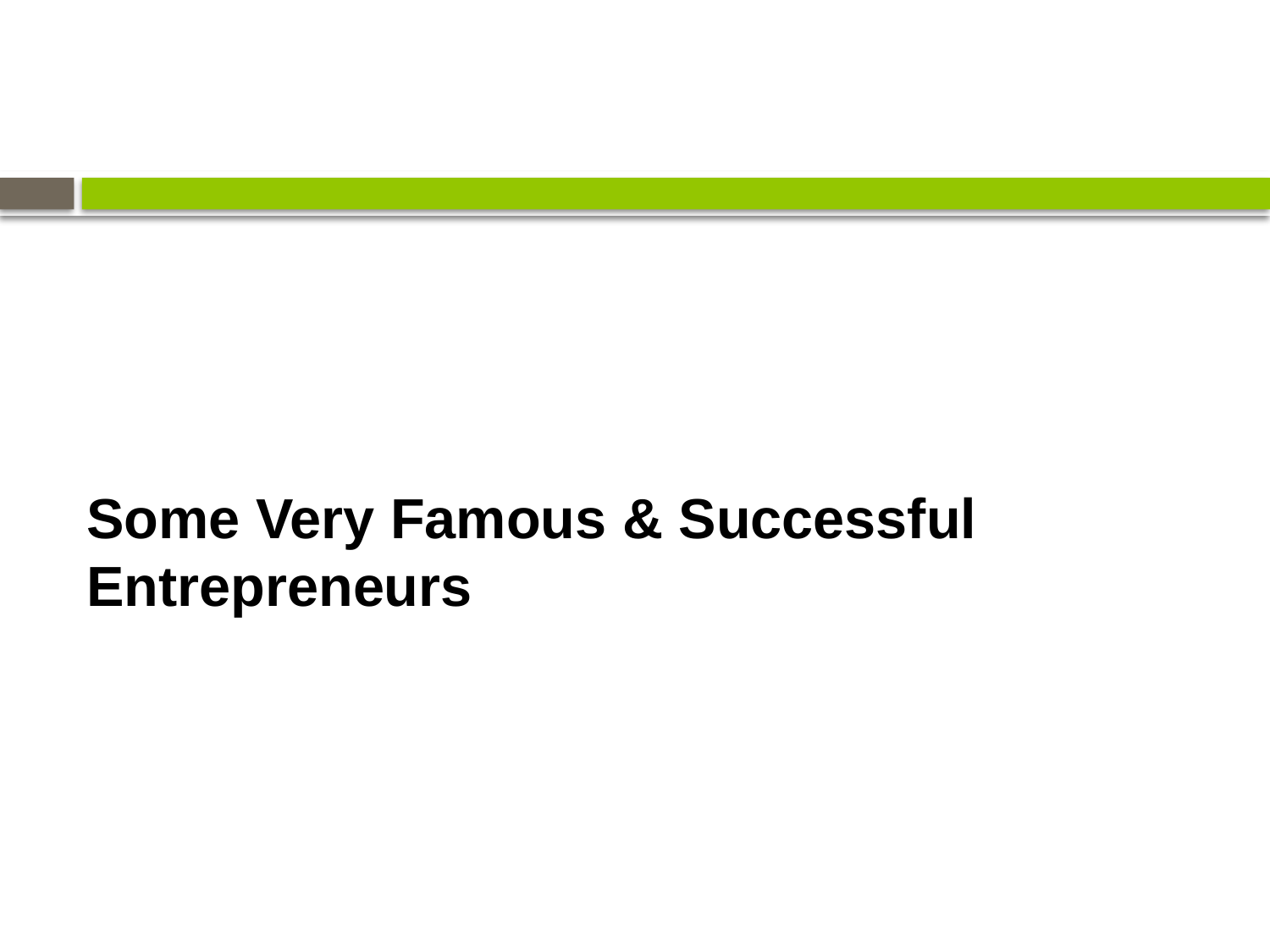

#
Some Very Famous & Successful Entrepreneurs